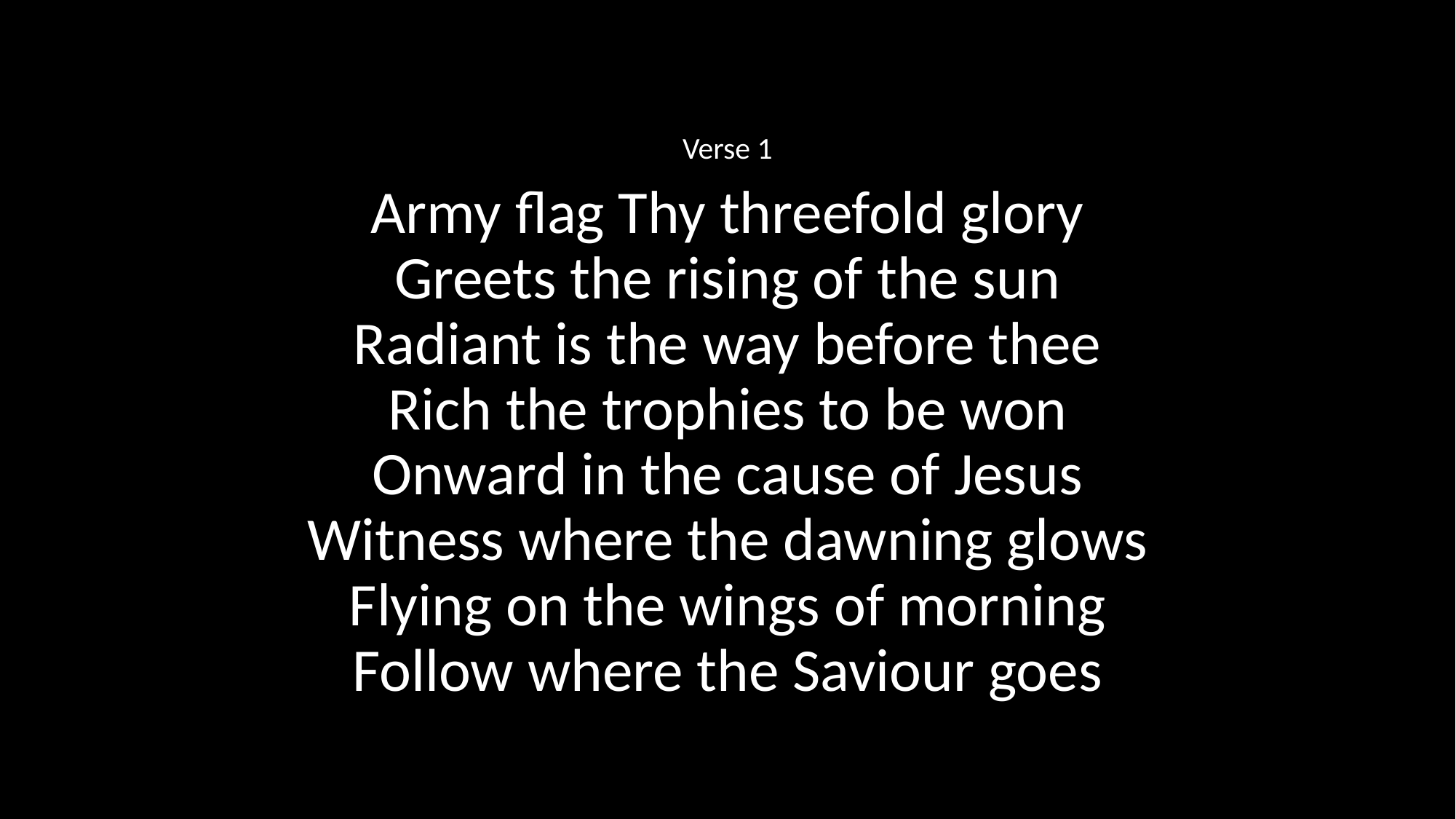

Verse 1
Army flag Thy threefold glory
Greets the rising of the sun
Radiant is the way before thee
Rich the trophies to be won
Onward in the cause of Jesus
Witness where the dawning glows
Flying on the wings of morning
Follow where the Saviour goes